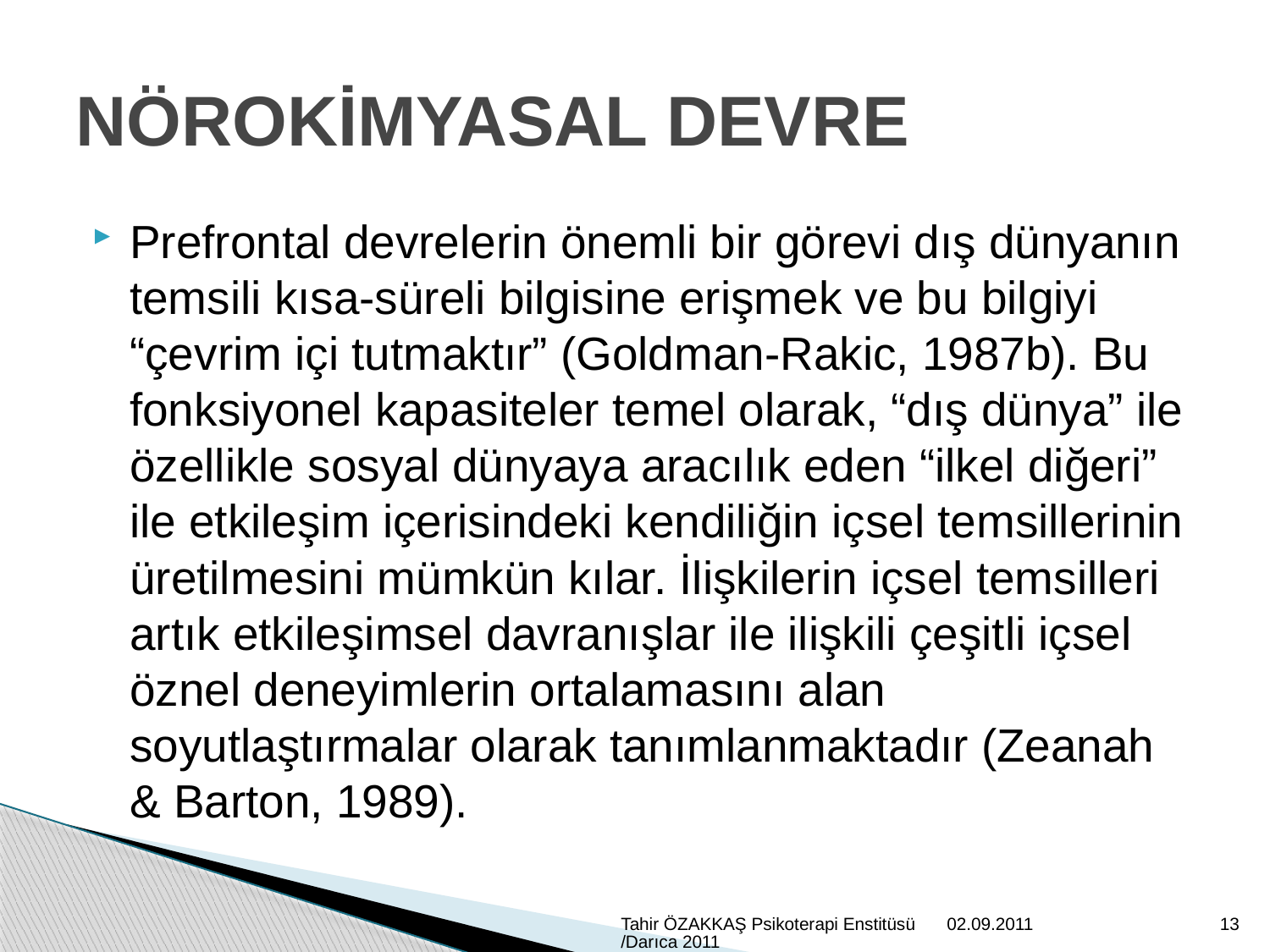

# NÖROKİMYASAL DEVRE
Prefrontal devrelerin önemli bir görevi dış dünyanın temsili kısa-süreli bilgisine erişmek ve bu bilgiyi “çevrim içi tutmaktır” (Goldman-Rakic, 1987b). Bu fonksiyonel kapasiteler temel olarak, “dış dünya” ile özellikle sosyal dünyaya aracılık eden “ilkel diğeri” ile etkileşim içerisindeki kendiliğin içsel temsillerinin üretilmesini mümkün kılar. İlişkilerin içsel temsilleri artık etkileşimsel davranışlar ile ilişkili çeşitli içsel öznel deneyimlerin ortalamasını alan soyutlaştırmalar olarak tanımlanmaktadır (Zeanah & Barton, 1989).
Tahir ÖZAKKAŞ Psikoterapi Enstitüsü /Darıca 2011
02.09.2011
13